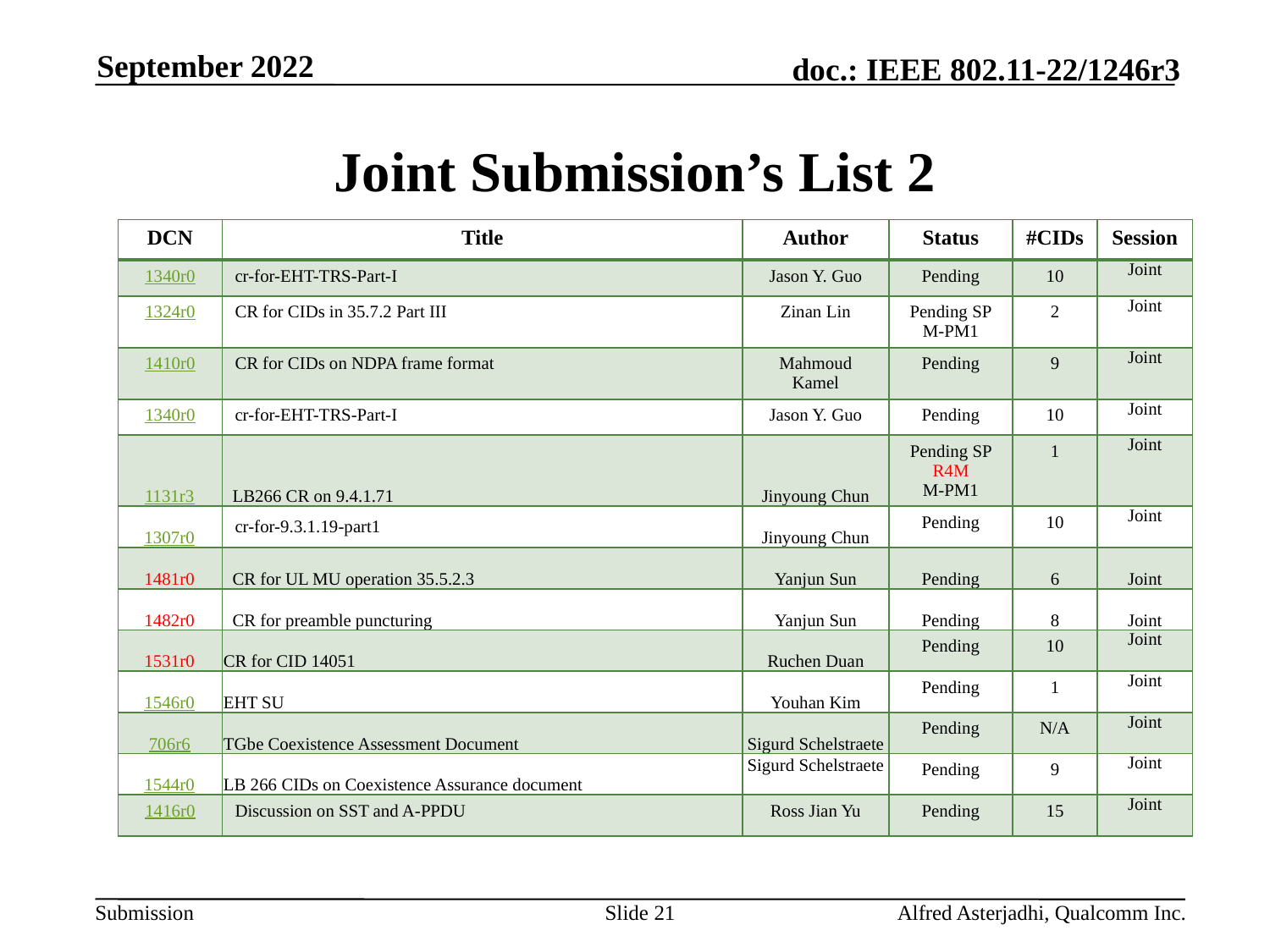

September 2022
# Joint Submission’s List 2
| DCN | Title | Author | Status | #CIDs | Session |
| --- | --- | --- | --- | --- | --- |
| 1340r0 | cr-for-EHT-TRS-Part-I | Jason Y. Guo | Pending | 10 | Joint |
| 1324r0 | CR for CIDs in 35.7.2 Part III | Zinan Lin | Pending SP M-PM1 | 2 | Joint |
| 1410r0 | CR for CIDs on NDPA frame format | Mahmoud Kamel | Pending | 9 | Joint |
| 1340r0 | cr-for-EHT-TRS-Part-I | Jason Y. Guo | Pending | 10 | Joint |
| 1131r3 | LB266 CR on 9.4.1.71 | Jinyoung Chun | Pending SP R4M M-PM1 | 1 | Joint |
| 1307r0 | cr-for-9.3.1.19-part1 | Jinyoung Chun | Pending | 10 | Joint |
| 1481r0 | CR for UL MU operation 35.5.2.3 | Yanjun Sun | Pending | 6 | Joint |
| 1482r0 | CR for preamble puncturing | Yanjun Sun | Pending | 8 | Joint |
| 1531r0 | CR for CID 14051 | Ruchen Duan | Pending | 10 | Joint |
| 1546r0 | EHT SU | Youhan Kim | Pending | 1 | Joint |
| 706r6 | TGbe Coexistence Assessment Document | Sigurd Schelstraete | Pending | N/A | Joint |
| 1544r0 | LB 266 CIDs on Coexistence Assurance document | Sigurd Schelstraete | Pending | 9 | Joint |
| 1416r0 | Discussion on SST and A-PPDU | Ross Jian Yu | Pending | 15 | Joint |
Slide 21
Alfred Asterjadhi, Qualcomm Inc.